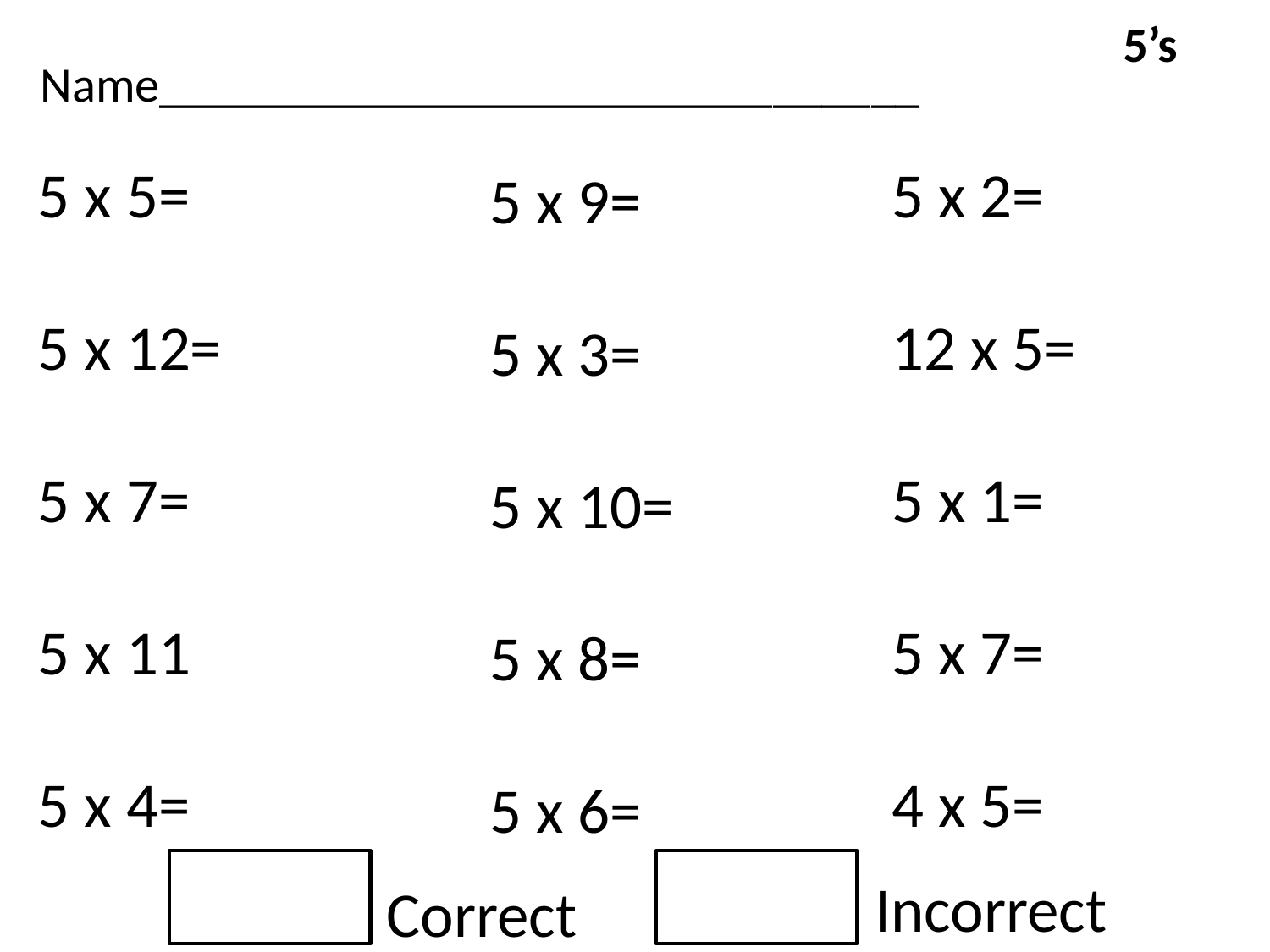

5’s
Name_______________________________
5 x 5=

5 x 12=

5 x 7=

5 x 11

5 x 4=

5 x 2=

12 x 5=

5 x 1=

5 x 7=

4 x 5=

5 x 9=

5 x 3=

5 x 10=

5 x 8=

5 x 6=

Incorrect
Correct